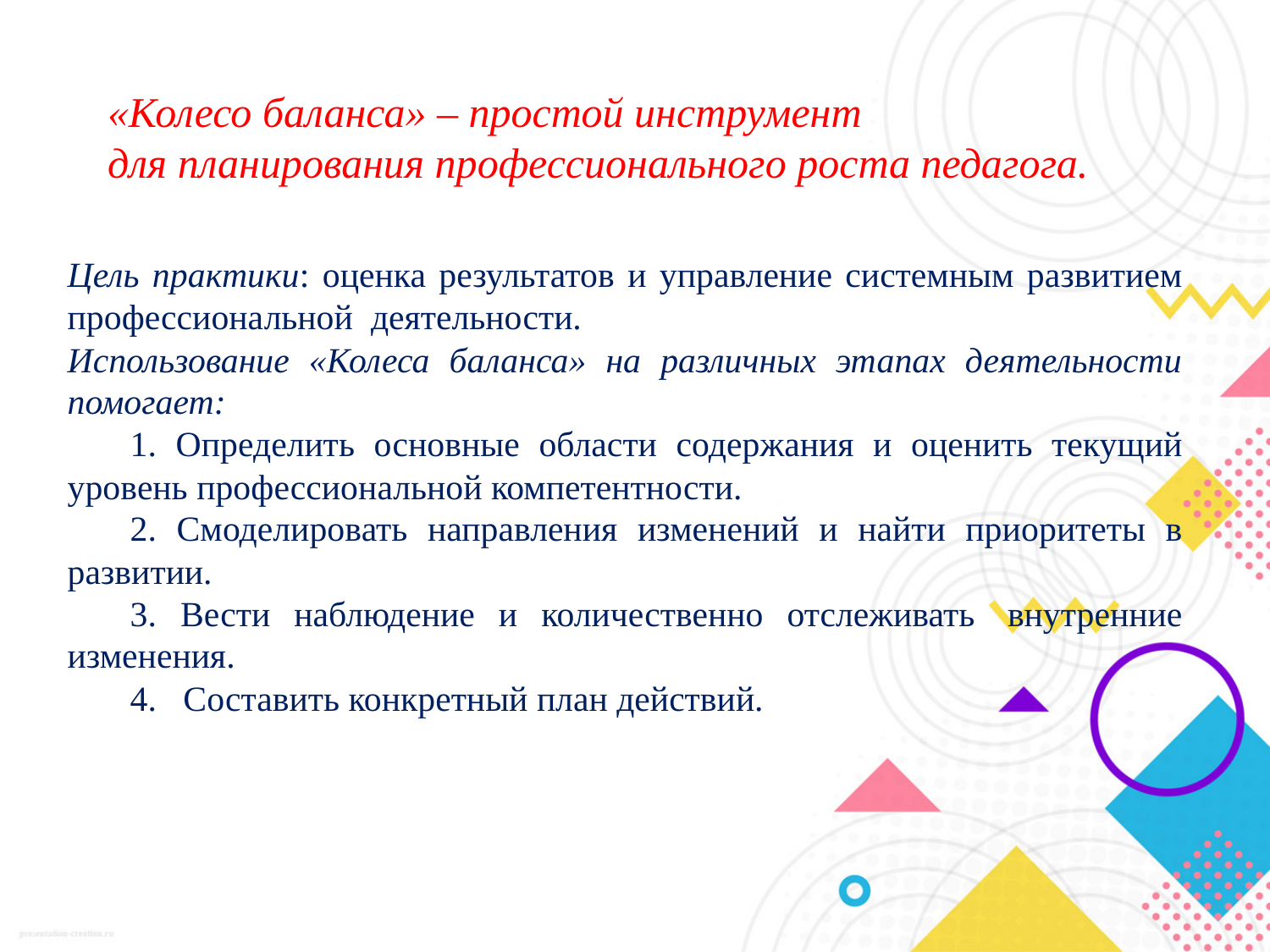

# «Колесо баланса» – простой инструмент для планирования профессионального роста педагога.
Цель практики: оценка результатов и управление системным развитием профессиональной  деятельности.
Использование «Колеса баланса» на различных этапах деятельности помогает:
1. Определить основные области содержания и оценить текущий уровень профессиональной компетентности.
2. Смоделировать направления изменений и найти приоритеты в развитии.
3. Вести наблюдение и количественно отслеживать  внутренние изменения.
4.   Составить конкретный план действий.